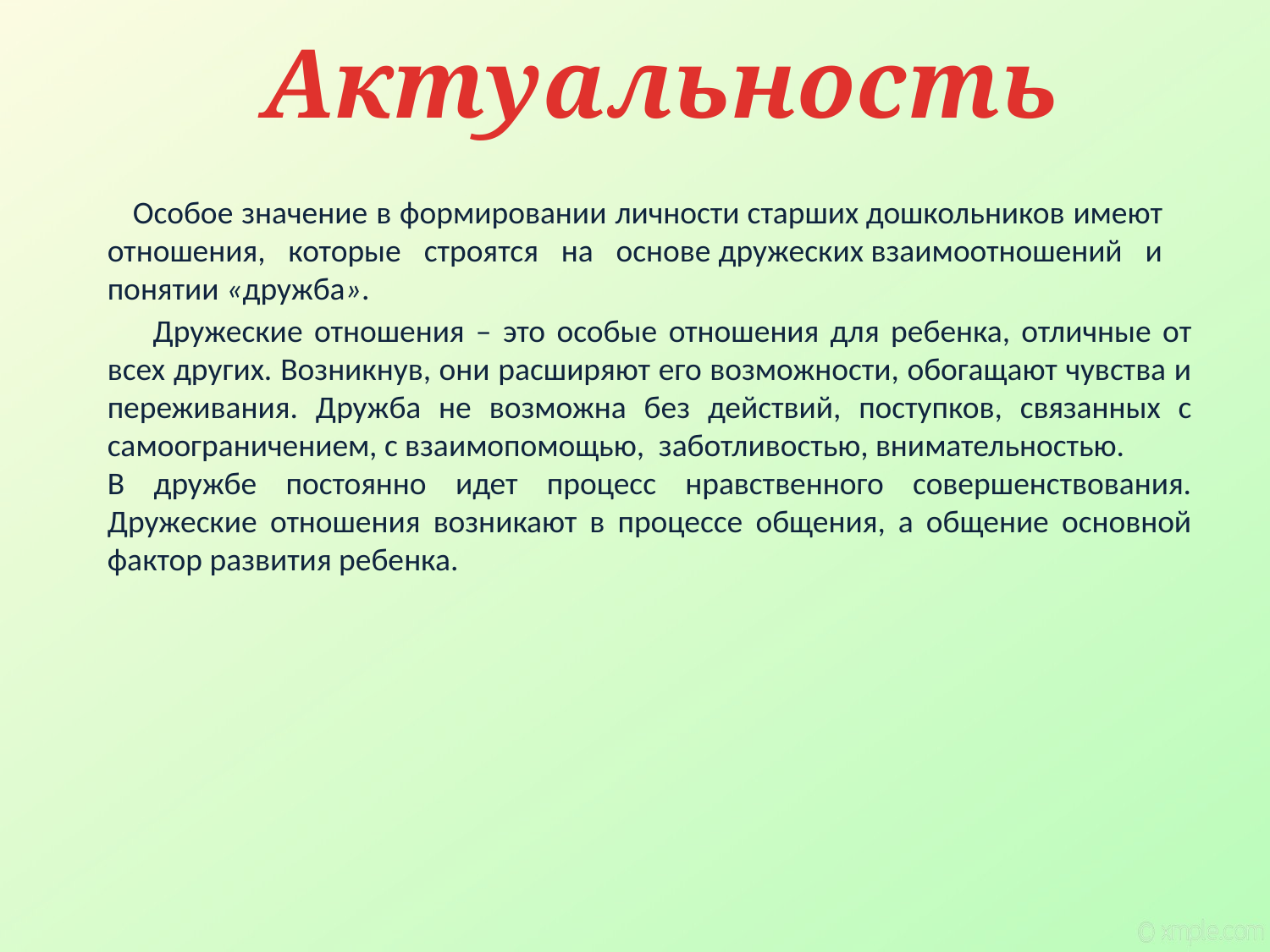

Актуальность

   Особое значение в формировании личности старших дошкольников имеют отношения, которые строятся на основе дружеских взаимоотношений и понятии «дружба».

    Дружеские отношения – это особые отношения для ребенка, отличные от всех других. Возникнув, они расширяют его возможности, обогащают чувства и переживания. Дружба не возможна без действий, поступков, связанных с самоограничением, с взаимопомощью,  заботливостью, внимательностью.
В дружбе постоянно идет процесс нравственного совершенствования. Дружеские отношения возникают в процессе общения, а общение основной фактор развития ребенка.